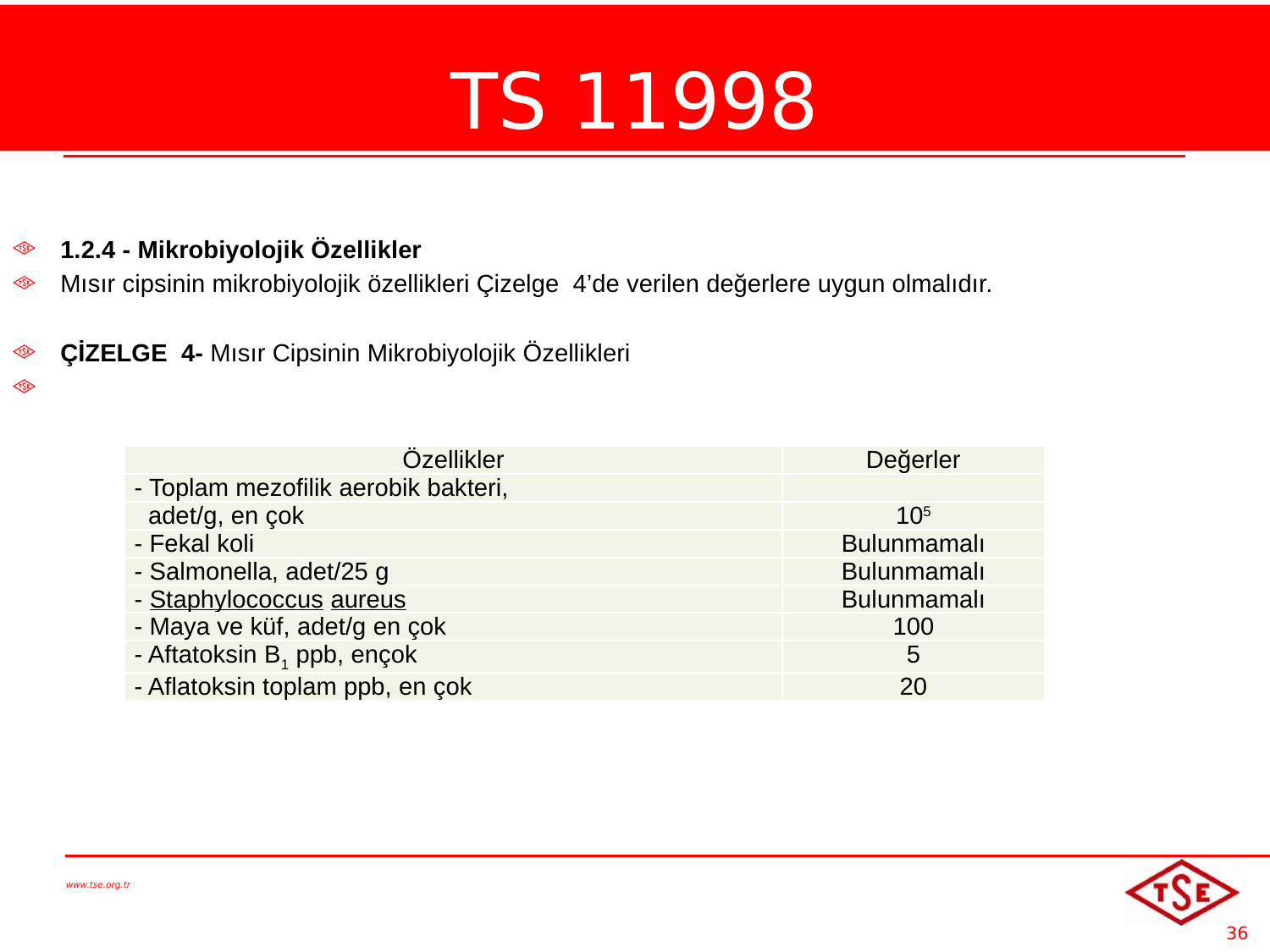

# TS 11998
1.2.4 - Mikrobiyolojik Özellikler
Mısır cipsinin mikrobiyolojik özellikleri Çizelge  4’de verilen değerlere uygun olmalıdır.

ÇİZELGE  4- Mısır Cipsinin Mikrobiyolojik Özellikleri

| Özellikler | Değerler |
| --- | --- |
| - Toplam mezofilik aerobik bakteri, |  |
| adet/g, en çok | 105 |
| - Fekal koli | Bulunmamalı |
| - Salmonella, adet/25 g | Bulunmamalı |
| - Staphylococcus aureus | Bulunmamalı |
| - Maya ve küf, adet/g en çok | 100 |
| - Aftatoksin B1 ppb, ençok | 5 |
| - Aflatoksin toplam ppb, en çok | 20 |

www.tse.org.tr
36